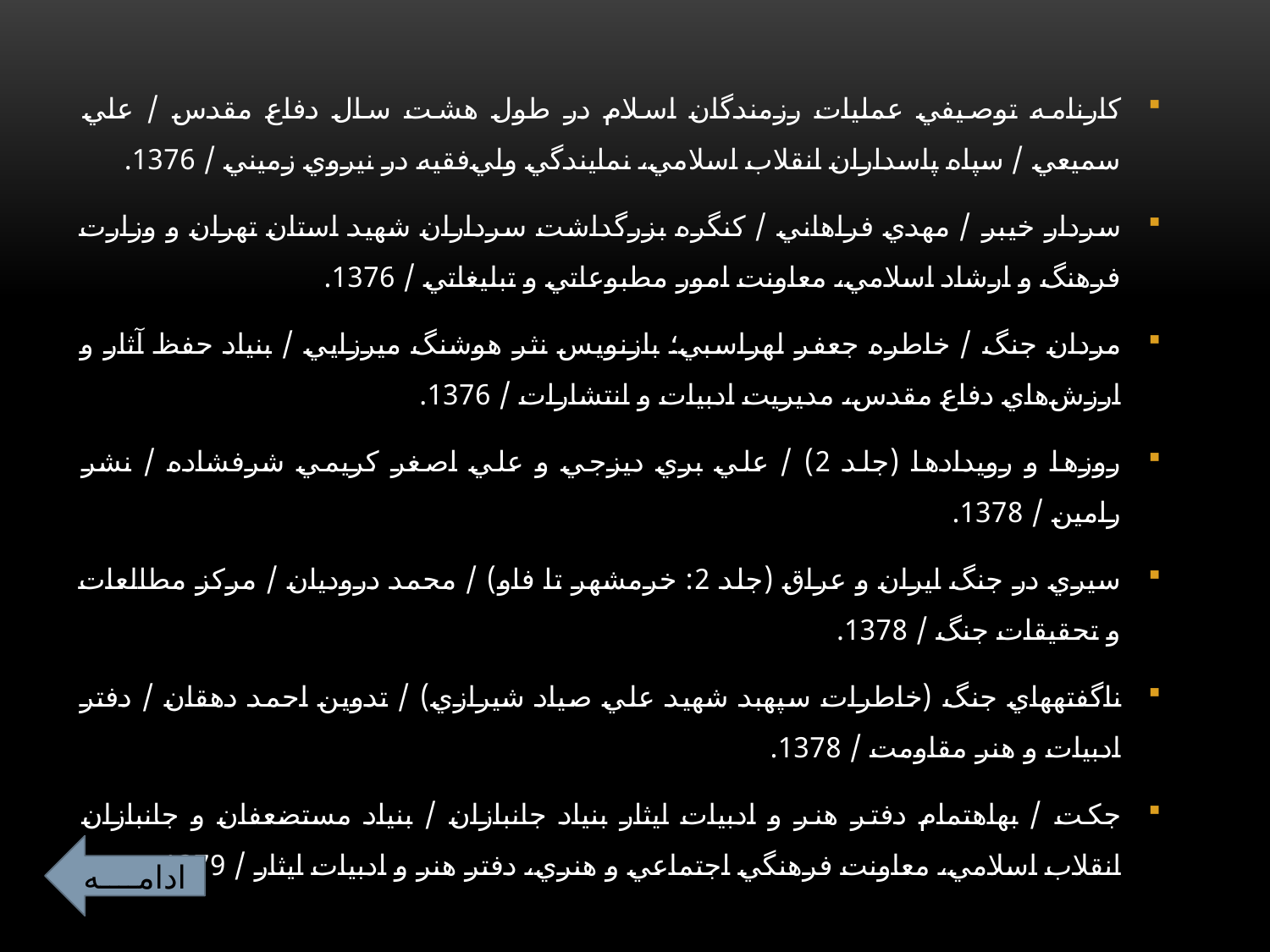

كارنامه توصيفي عمليات رزمندگان اسلام در طول هشت سال دفاع مقدس / علي سميعي / سپاه پاسداران انقلاب اسلامي، نمايندگي ولي‌فقيه در نيروي زميني / 1376.
سردار خيبر / مهدي فراهاني / كنگره بزرگداشت سرداران شهيد استان تهران و وزارت فرهنگ و ارشاد اسلامي، معاونت امور مطبوعاتي و تبليغاتي / 1376.
مردان جنگ‏ / خاطره جعفر لهراسبي؛ بازنويس نثر هوشنگ ميرزايي / بنياد حفظ آثار و ارزش‌هاي دفاع مقدس، مديريت ادبيات و انتشارات‏ / 1376.
روزها و رويدادها (جلد 2) / علي بري ديزجي و علي اصغر كريمي شرفشاده / نشر رامين‏ / 1378.
سيري در جنگ ايران و عراق‏ (جلد 2: خرمشهر تا فاو) / محمد دروديان‏ / مركز مطالعات و تحقيقات جنگ‏ / 1378.
ناگفته‏هاي جنگ‏ (خاطرات سپهبد شهيد علي صياد شيرازي) / تدوين احمد دهقان‏ / دفتر ادبيات و هنر مقاومت‏ / 1378.
جكت‏ / به‏اهتمام دفتر هنر و ادبيات ايثار بنياد جانبازان / بنياد مستضعفان و جانبازان انقلاب اسلامي، معاونت فرهنگي اجتماعي و هنري، دفتر هنر و ادبيات ايثار / 1379.
ادامــــه